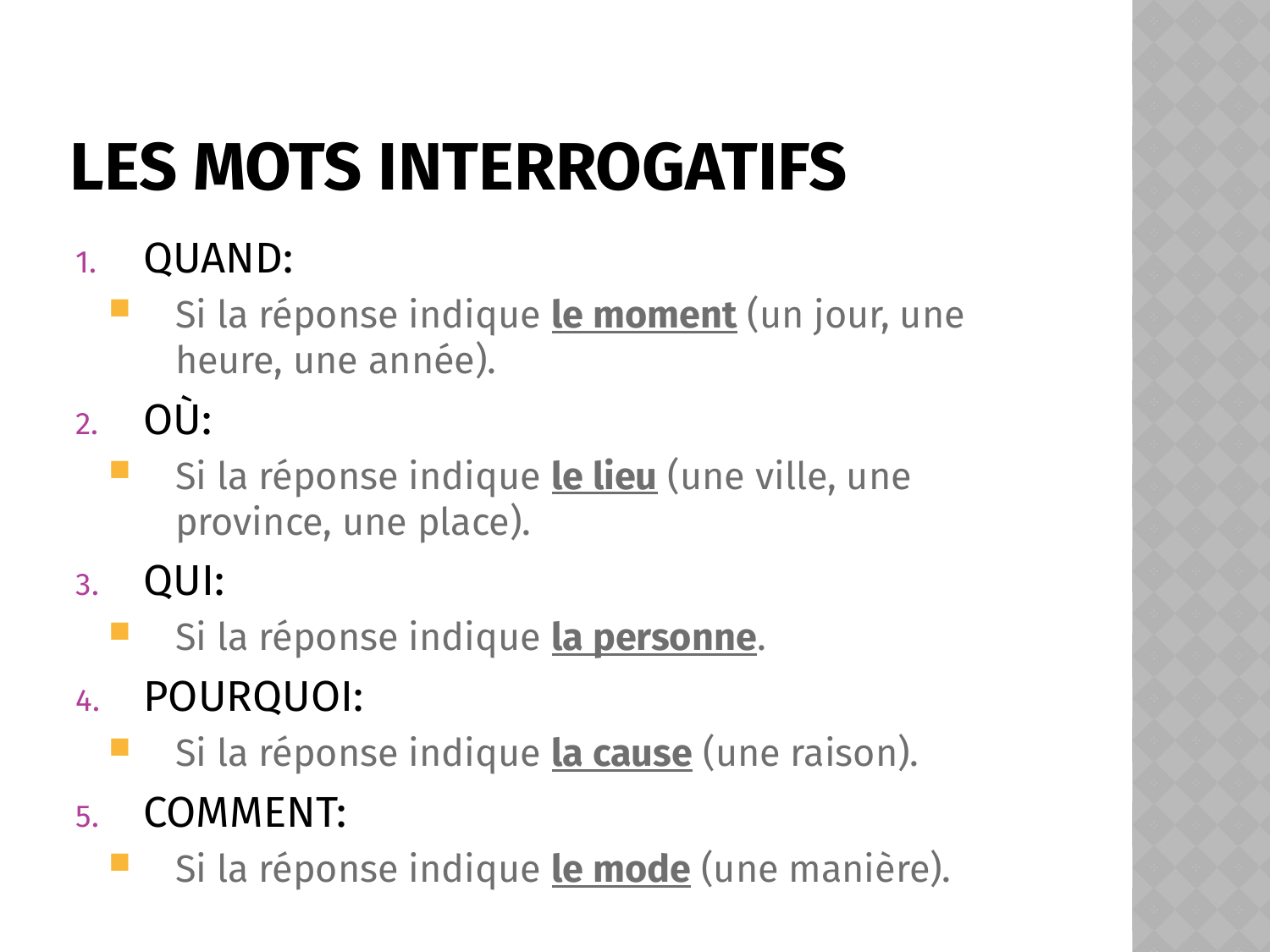

# Les mots interrogatifs
QUAND:
Si la réponse indique le moment (un jour, une heure, une année).
OÙ:
Si la réponse indique le lieu (une ville, une province, une place).
QUI:
Si la réponse indique la personne.
POURQUOI:
Si la réponse indique la cause (une raison).
COMMENT:
Si la réponse indique le mode (une manière).